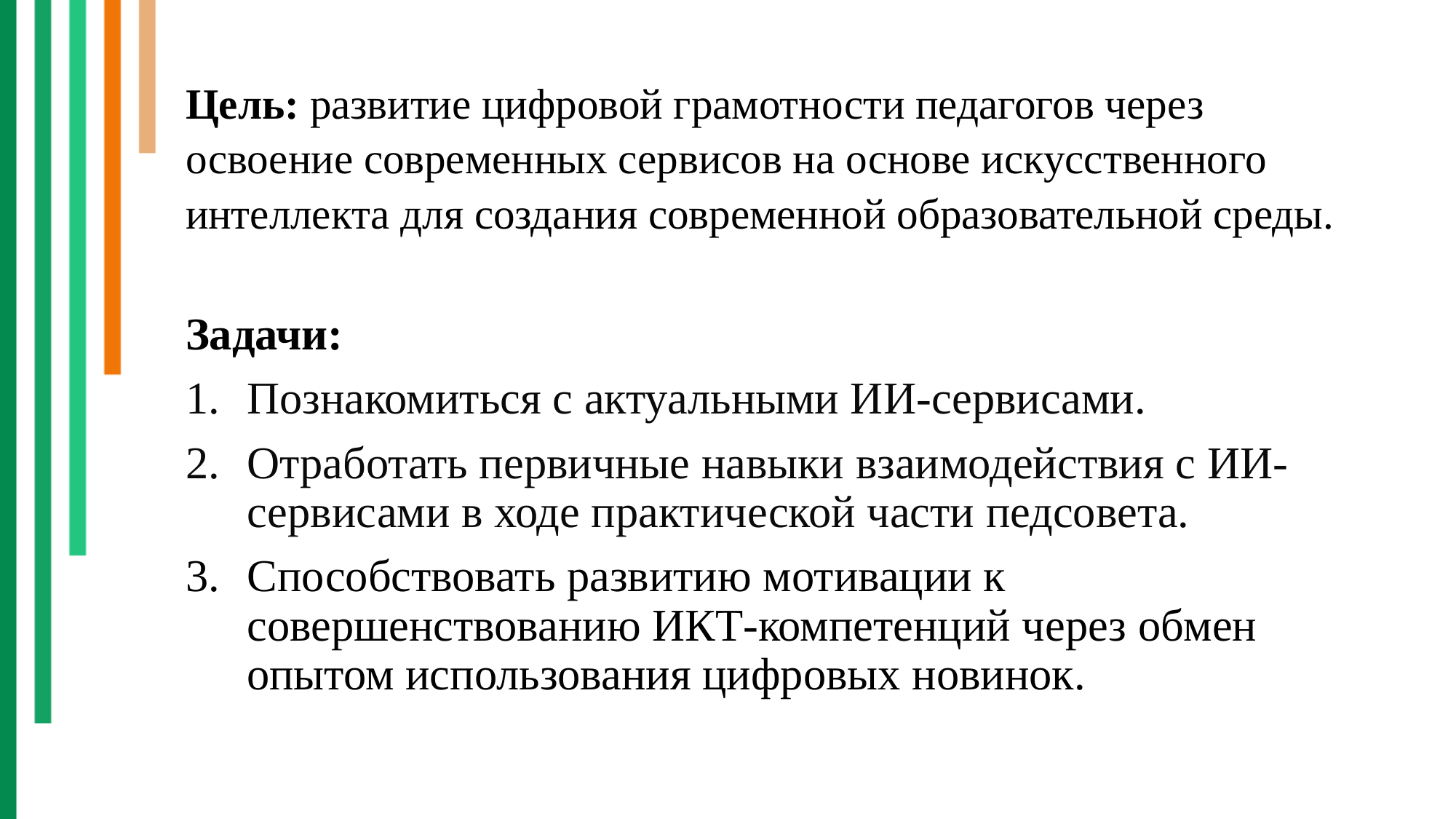

# Цель: развитие цифровой грамотности педагогов через освоение современных сервисов на основе искусственного интеллекта для создания современной образовательной среды.
Задачи:
Познакомиться с актуальными ИИ-сервисами.
Отработать первичные навыки взаимодействия с ИИ-сервисами в ходе практической части педсовета.
Способствовать развитию мотивации к совершенствованию ИКТ-компетенций через обмен опытом использования цифровых новинок.